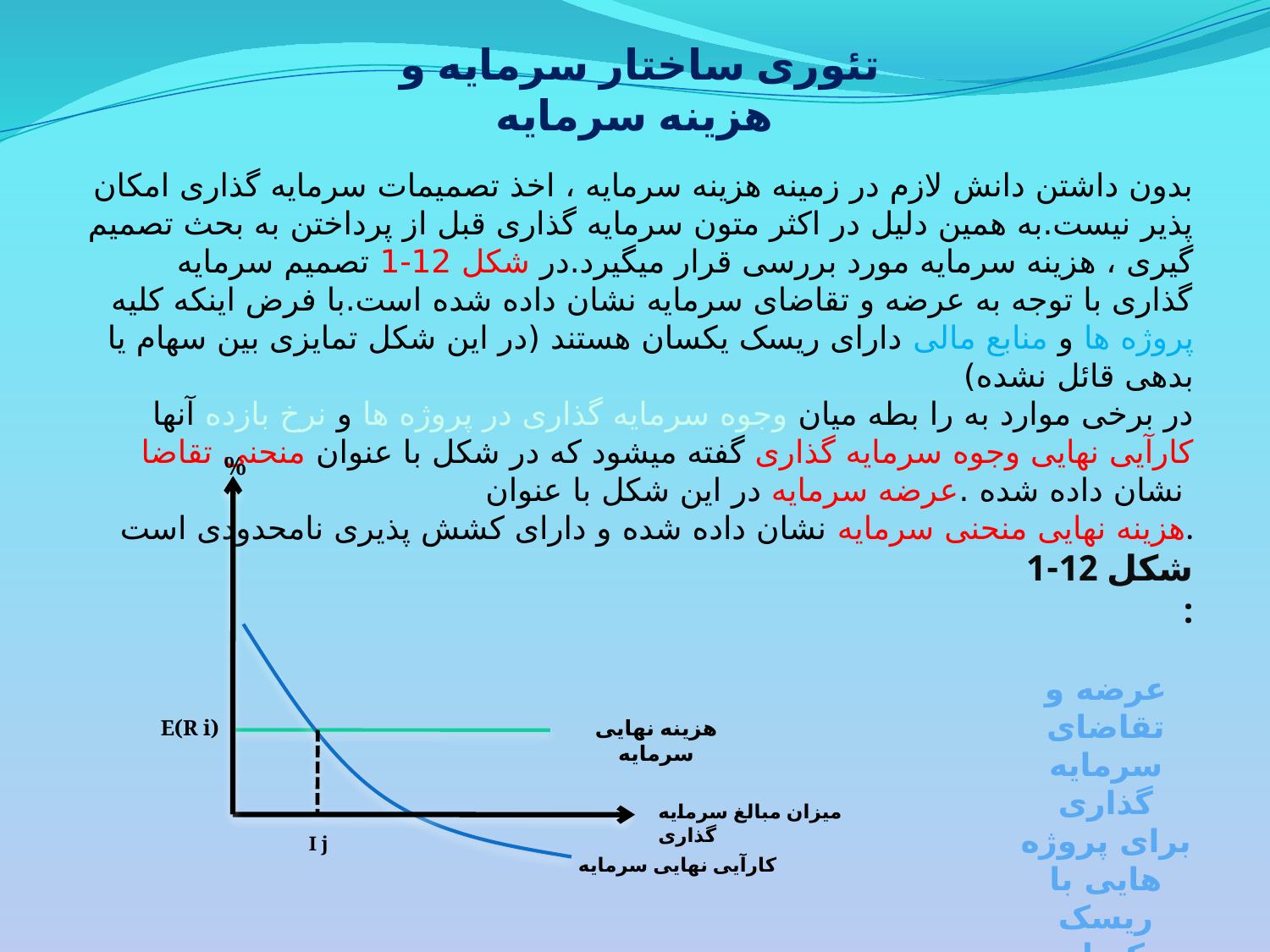

تئوری ساختار سرمایه و هزینه سرمایه
بدون داشتن دانش لازم در زمینه هزینه سرمایه ، اخذ تصمیمات سرمایه گذاری امکان پذیر نیست.به همین دلیل در اکثر متون سرمایه گذاری قبل از پرداختن به بحث تصمیم گیری ، هزینه سرمایه مورد بررسی قرار میگیرد.در شکل 12-1 تصمیم سرمایه گذاری با توجه به عرضه و تقاضای سرمایه نشان داده شده است.با فرض اینکه کلیه پروژه ها و منابع مالی دارای ریسک یکسان هستند (در این شکل تمایزی بین سهام یا بدهی قائل نشده)
در برخی موارد به را بطه میان وجوه سرمایه گذاری در پروژه ها و نرخ بازده آنها کارآیی نهایی وجوه سرمایه گذاری گفته میشود که در شکل با عنوان منحنی تقاضا نشان داده شده .عرضه سرمایه در این شکل با عنوان
هزینه نهایی منحنی سرمایه نشان داده شده و دارای کشش پذیری نامحدودی است.
%
شکل 12-1 :

عرضه و تقاضای سرمایه گذاری برای پروژه هایی با ریسک یکسان

E(R i)
هزینه نهایی سرمایه
میزان مبالغ سرمایه گذاری
I j
کارآیی نهایی سرمایه